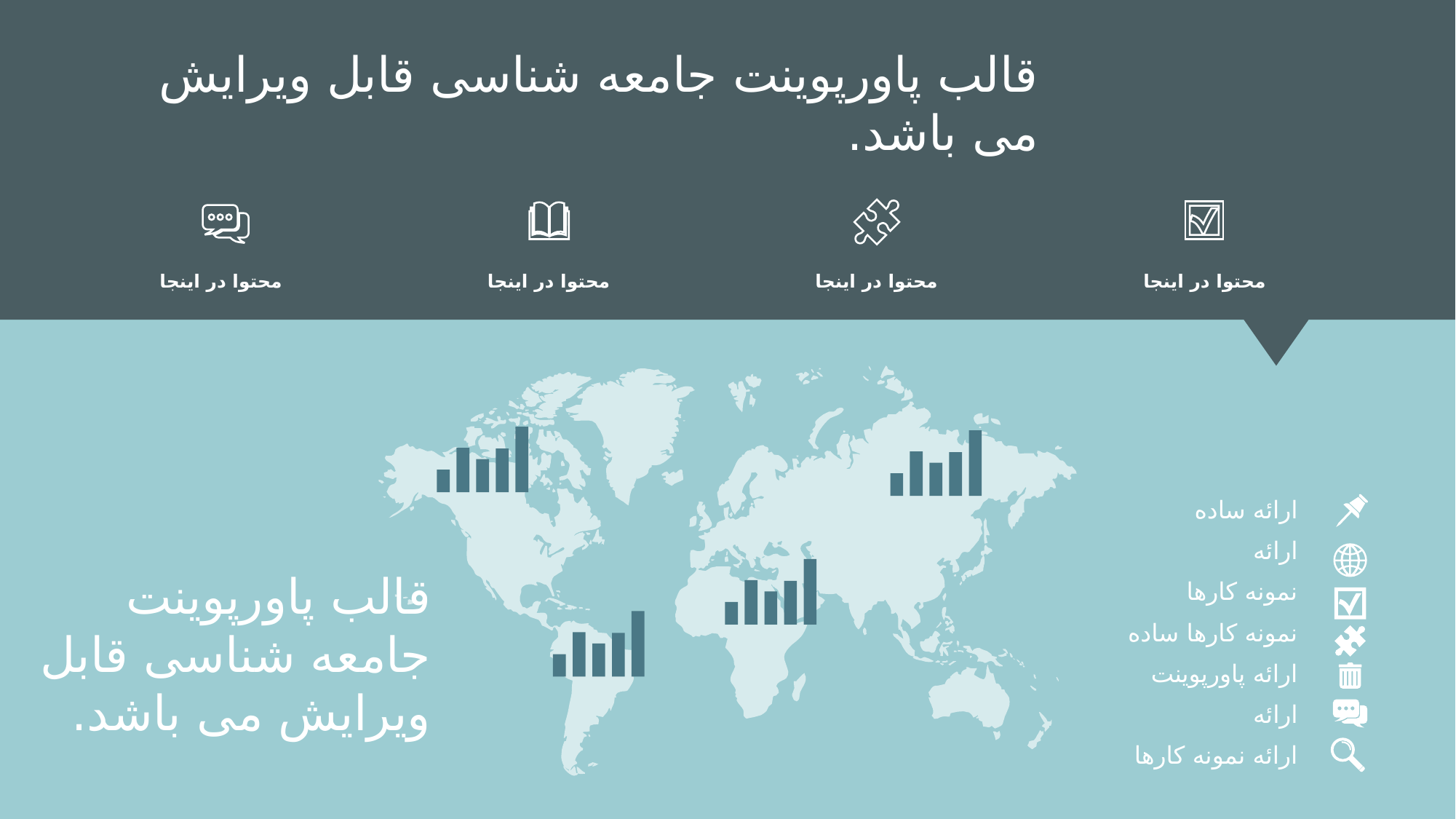

Infographic Style
قالب پاورپوینت جامعه شناسی قابل ویرایش می باشد.

محتوا در اینجا
محتوا در اینجا
محتوا در اینجا
محتوا در اینجا

ارائه ساده
ارائه

قالب پاورپوینت جامعه شناسی قابل ویرایش می باشد.
نمونه کارها

نمونه کارها ساده

ارائه پاورپوینت

ارائه

ارائه نمونه کارها